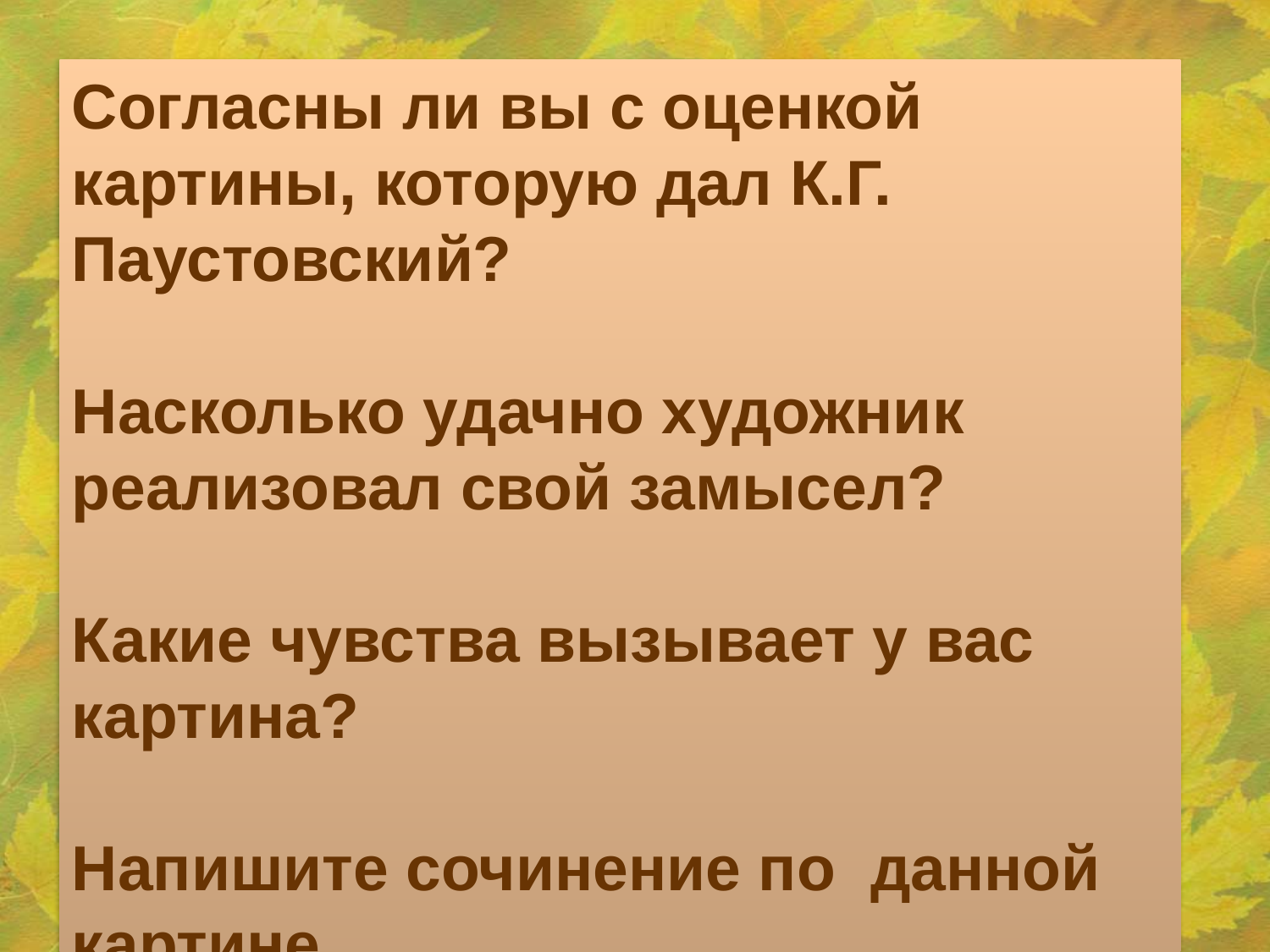

Согласны ли вы с оценкой картины, которую дал К.Г. Паустовский?

Насколько удачно художник реализовал свой замысел?

Какие чувства вызывает у вас картина?

Напишите сочинение по  данной картине.